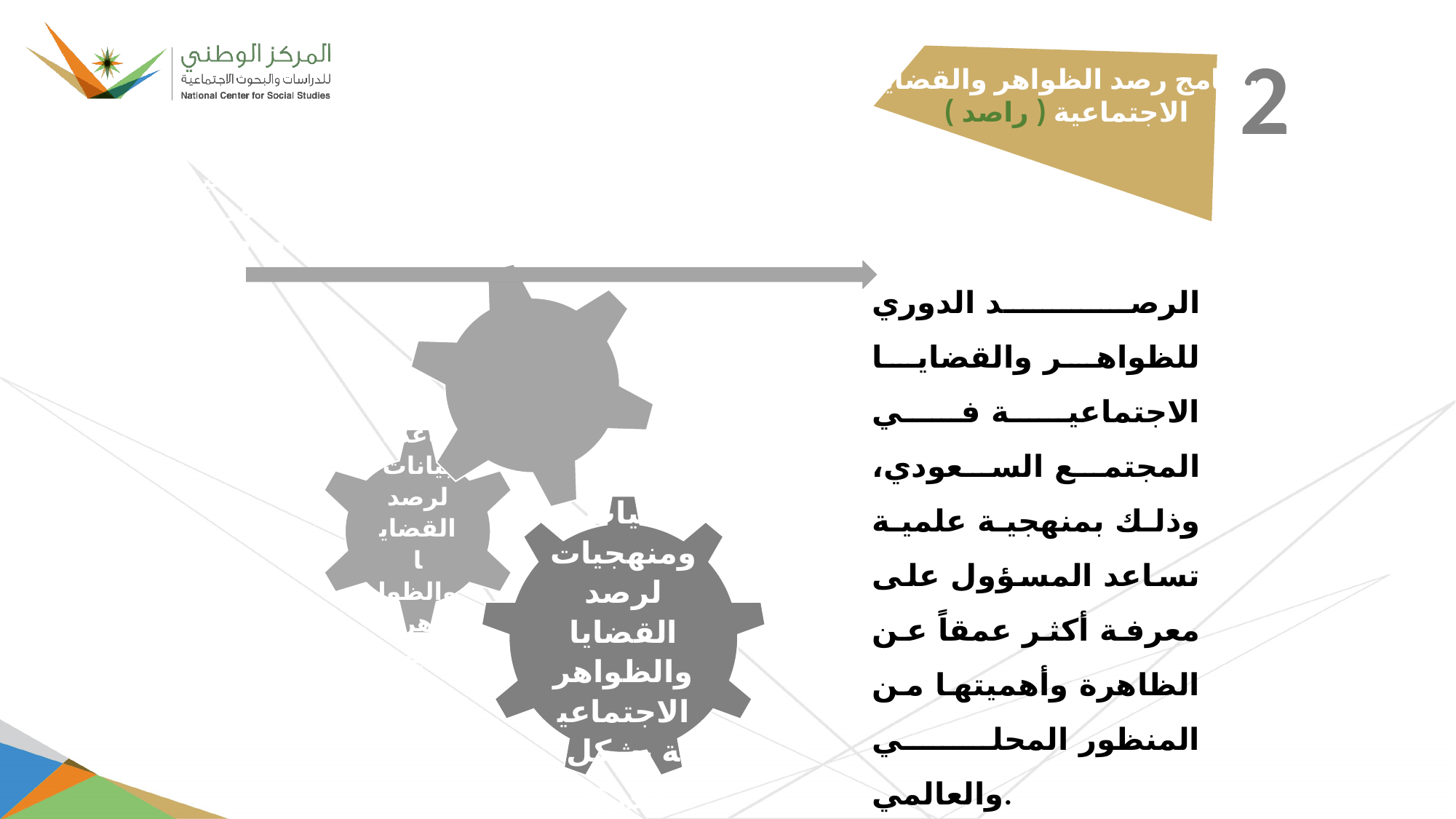

2
برنامج رصد الظواهر والقضايا
الاجتماعية ( راصد )
الرصد الدوري للظواهر والقضايا الاجتماعية في المجتمع السعودي، وذلك بمنهجية علمية تساعد المسؤول على معرفة أكثر عمقاً عن الظاهرة وأهميتها من المنظور المحلي والعالمي.
إنشاء مراصد اجتماعية في مناطق المملكة بالتعاون مع الجامعات